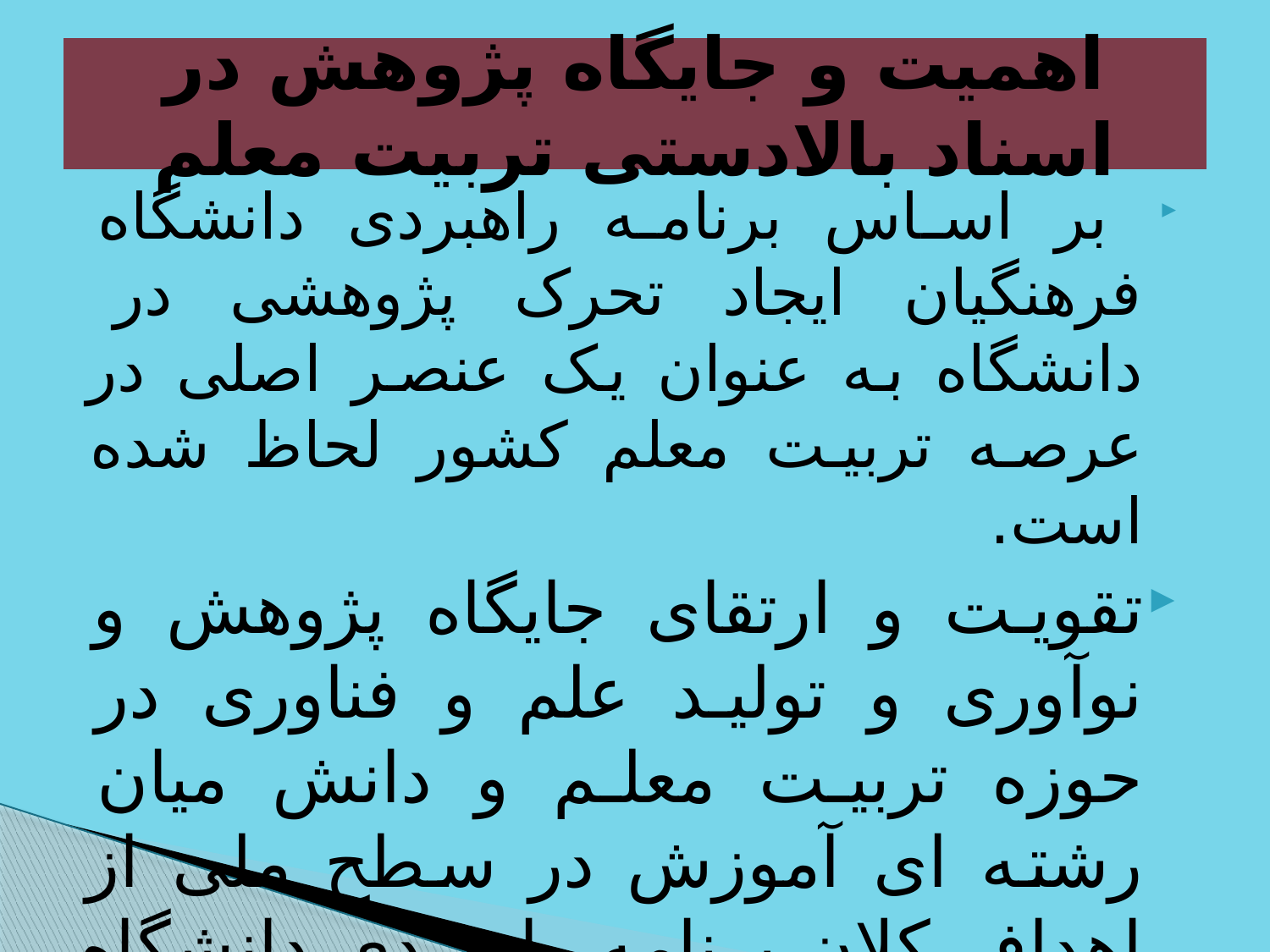

# اهمیت و جایگاه پژوهش در اسناد بالادستی تربیت معلم
 بر اساس برنامه راهبردی دانشگاه فرهنگیان ایجاد تحرک پژوهشی در دانشگاه به عنوان یک عنصر اصلی در ‏عرصه تربیت معلم کشور لحاظ شده است.
‏تقویت و ارتقای جایگاه پژوهش و نوآوری و تولید علم و فناوری در حوزه تربیت معلم و دانش میان رشته ای آموزش در سطح ملی از اهداف کلان برنامه راهبردی دانشگاه است.